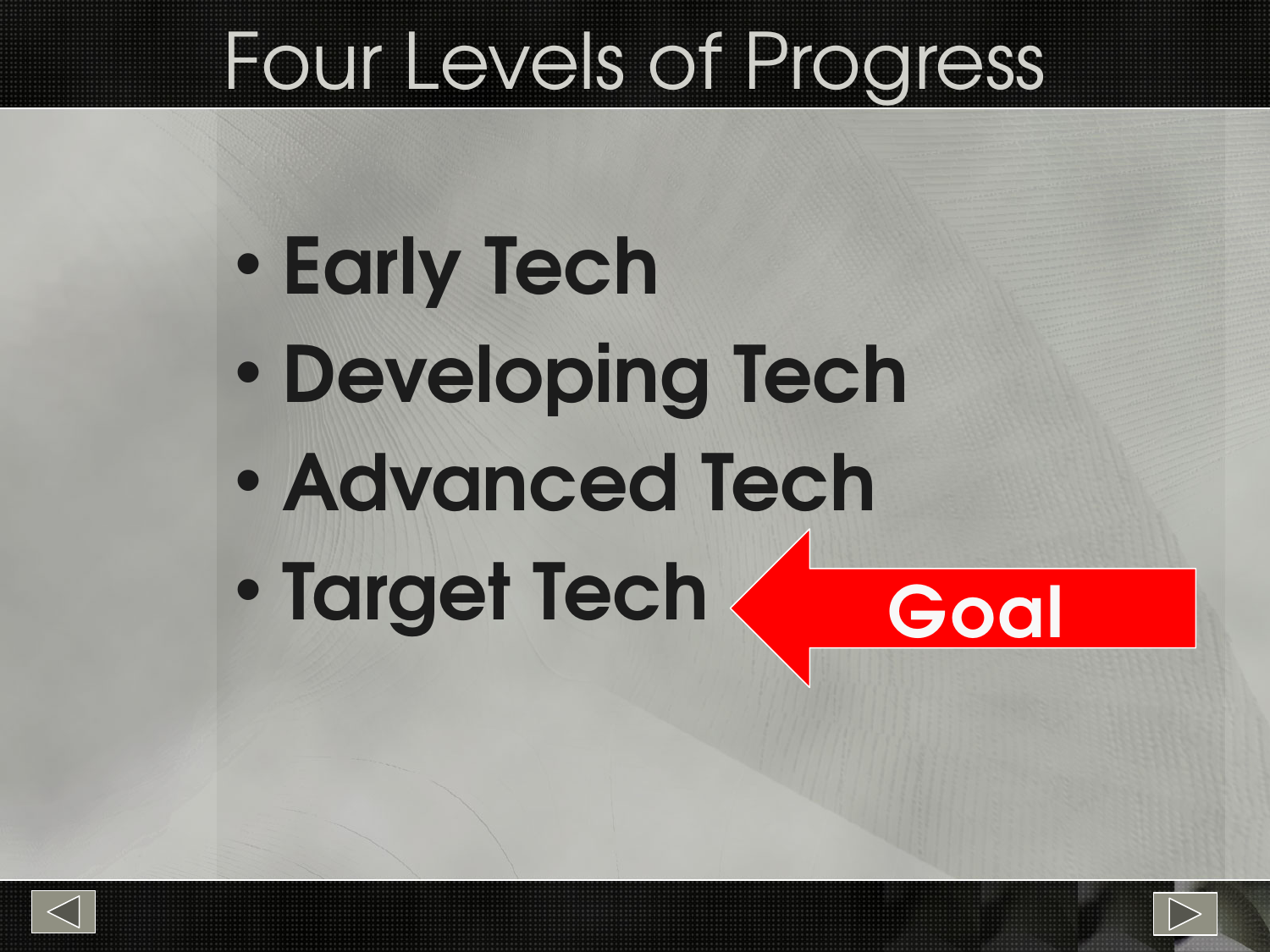

# Four Levels of Progress

Early Tech
Developing Tech
Advanced Tech
Target Tech

Goal